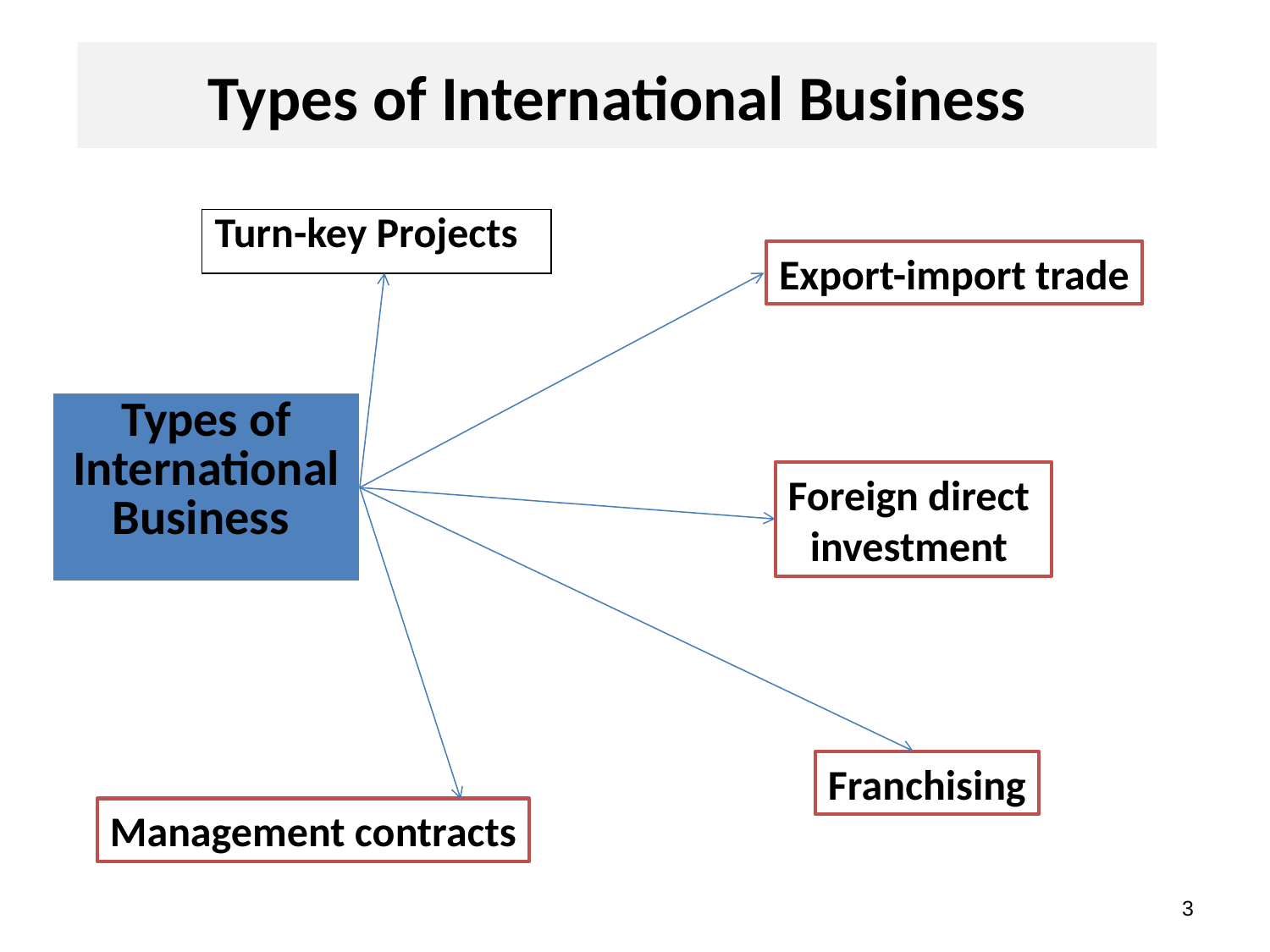

# Types of International Business
| Turn-key Projects |
| --- |
Export-import trade
| Types of International Business |
| --- |
Foreign direct
investment
Franchising
Management contracts

3